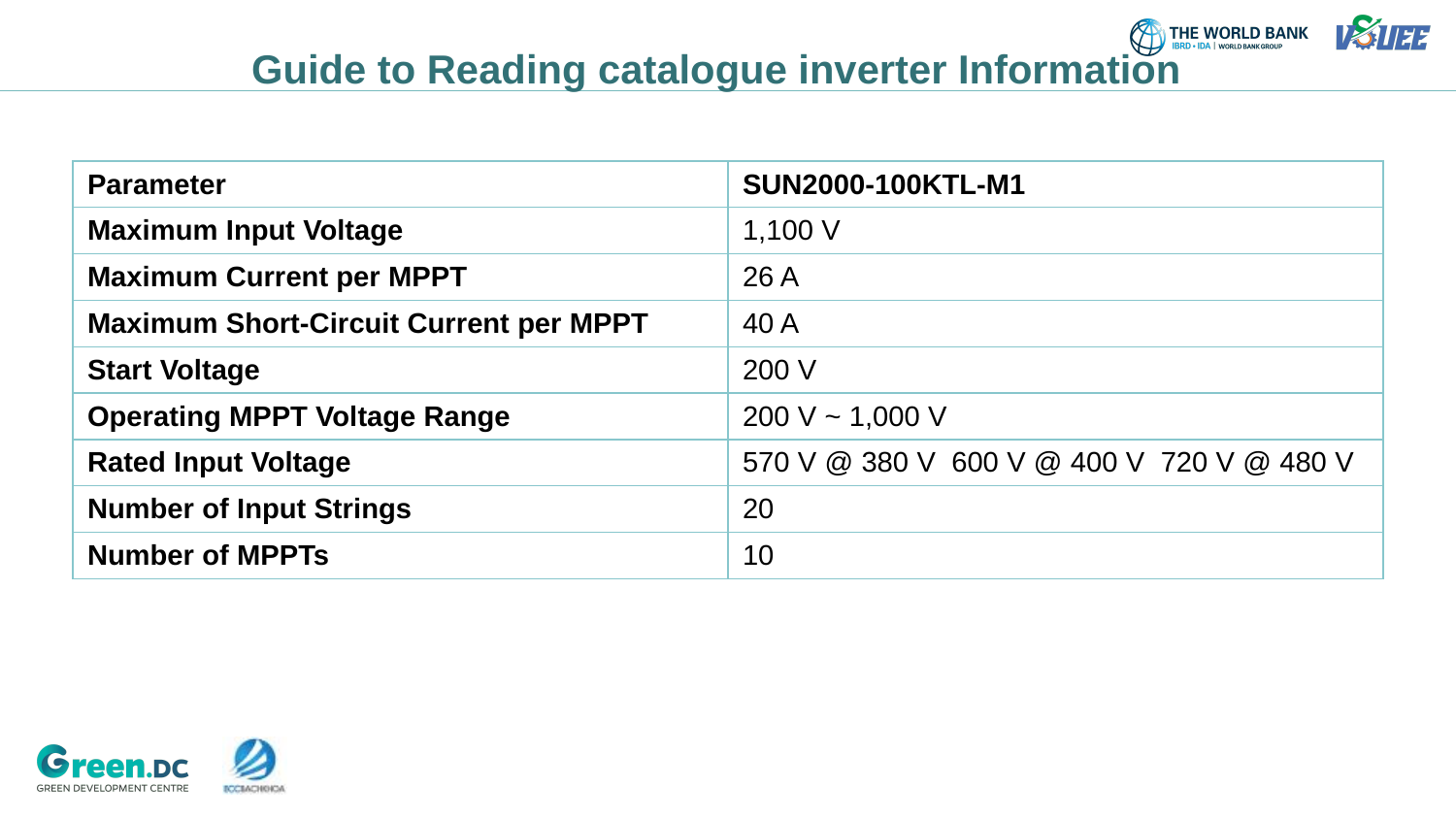

Guide to Reading catalogue inverter Information

| Parameter | SUN2000-100KTL-M1 |
| --- | --- |
| Maximum Input Voltage | 1,100 V |
| Maximum Current per MPPT | 26 A |
| Maximum Short-Circuit Current per MPPT | 40 A |
| Start Voltage | 200 V |
| Operating MPPT Voltage Range | 200 V ~ 1,000 V |
| Rated Input Voltage | 570 V @ 380 V  600 V @ 400 V  720 V @ 480 V |
| Number of Input Strings | 20 |
| Number of MPPTs | 10 |